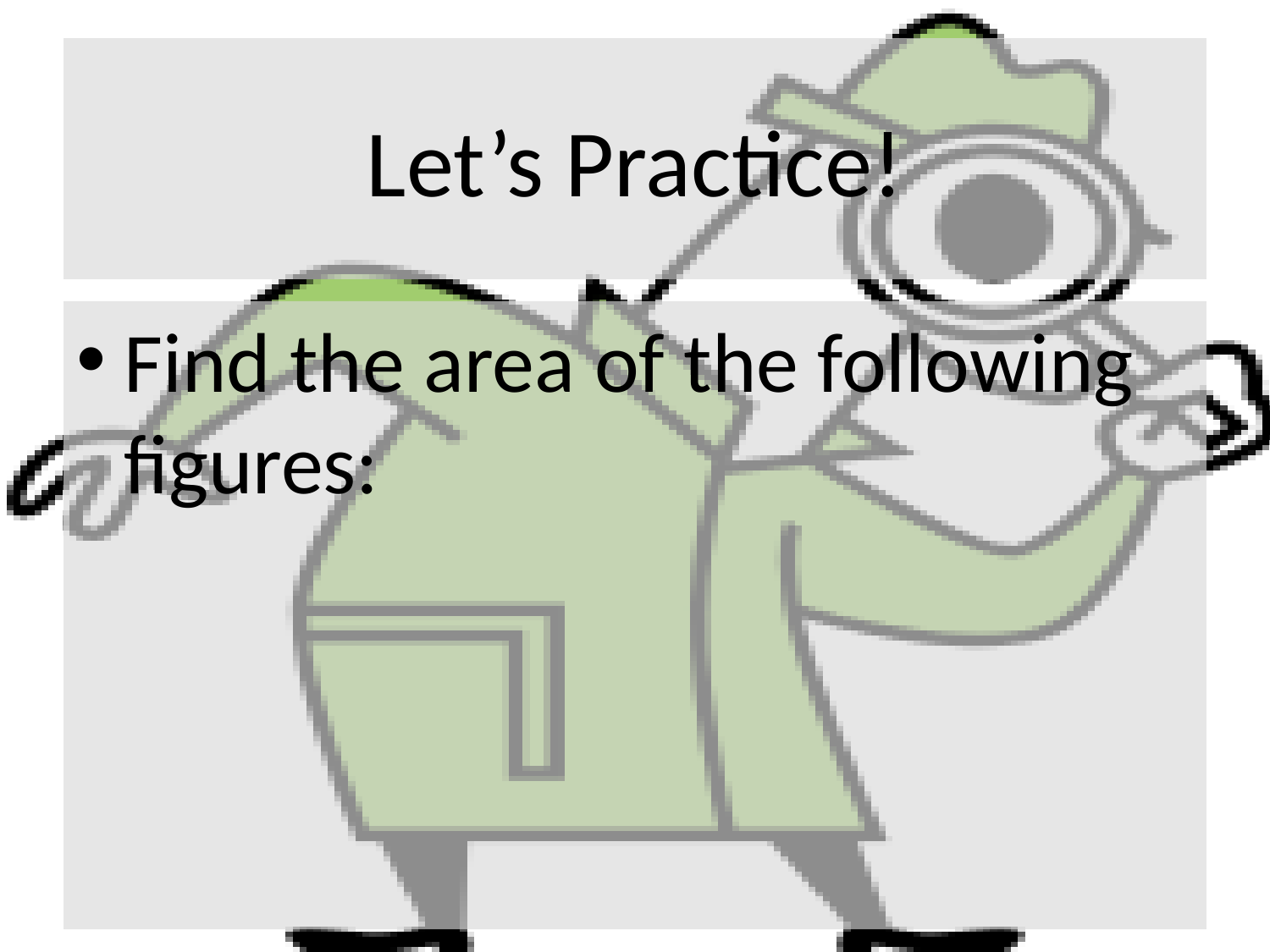

# Let’s Practice!
Find the area of the following figures: